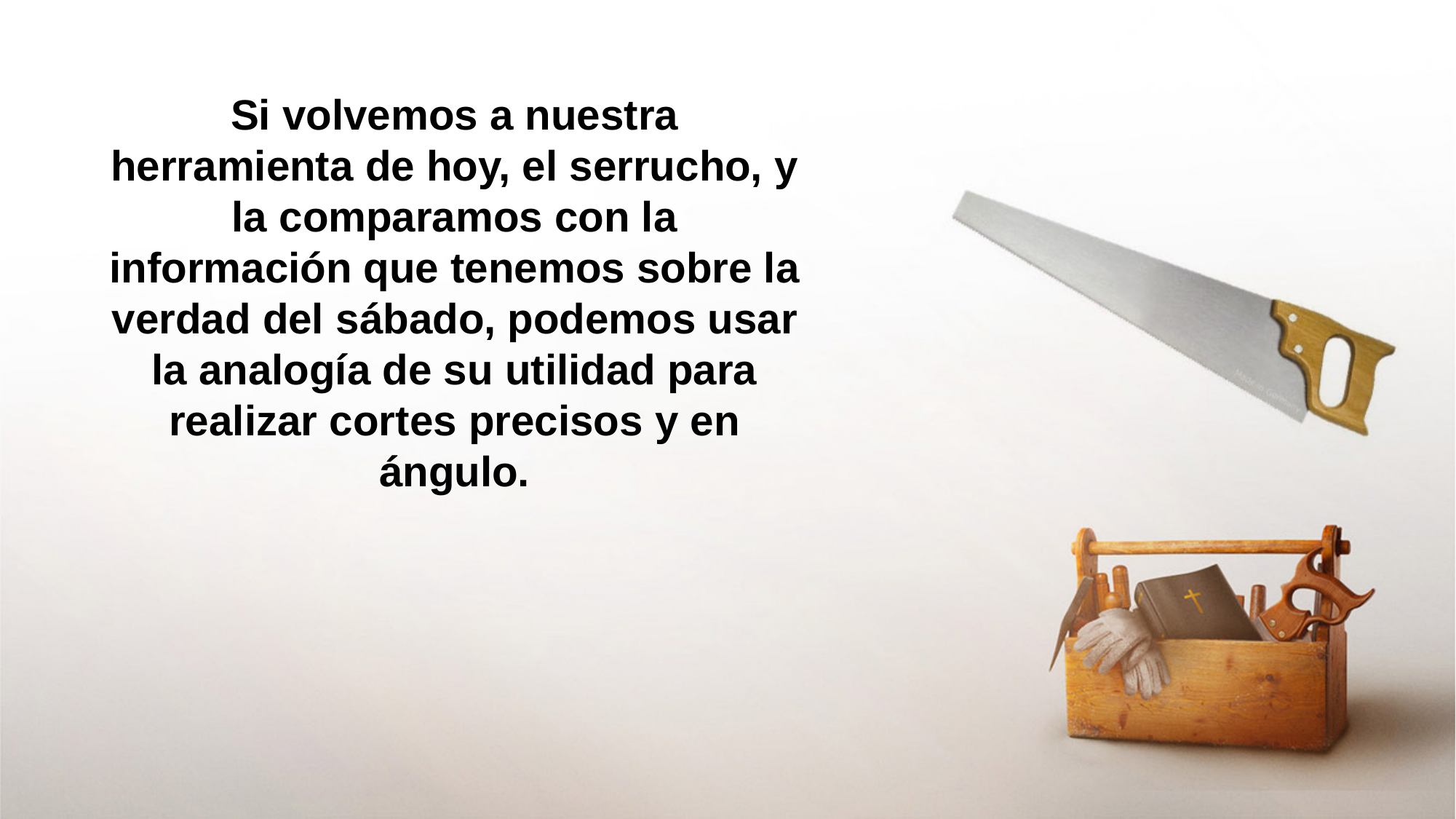

Si volvemos a nuestra herramienta de hoy, el serrucho, y la comparamos con la información que tenemos sobre la verdad del sábado, podemos usar la analogía de su utilidad para realizar cortes precisos y en ángulo.